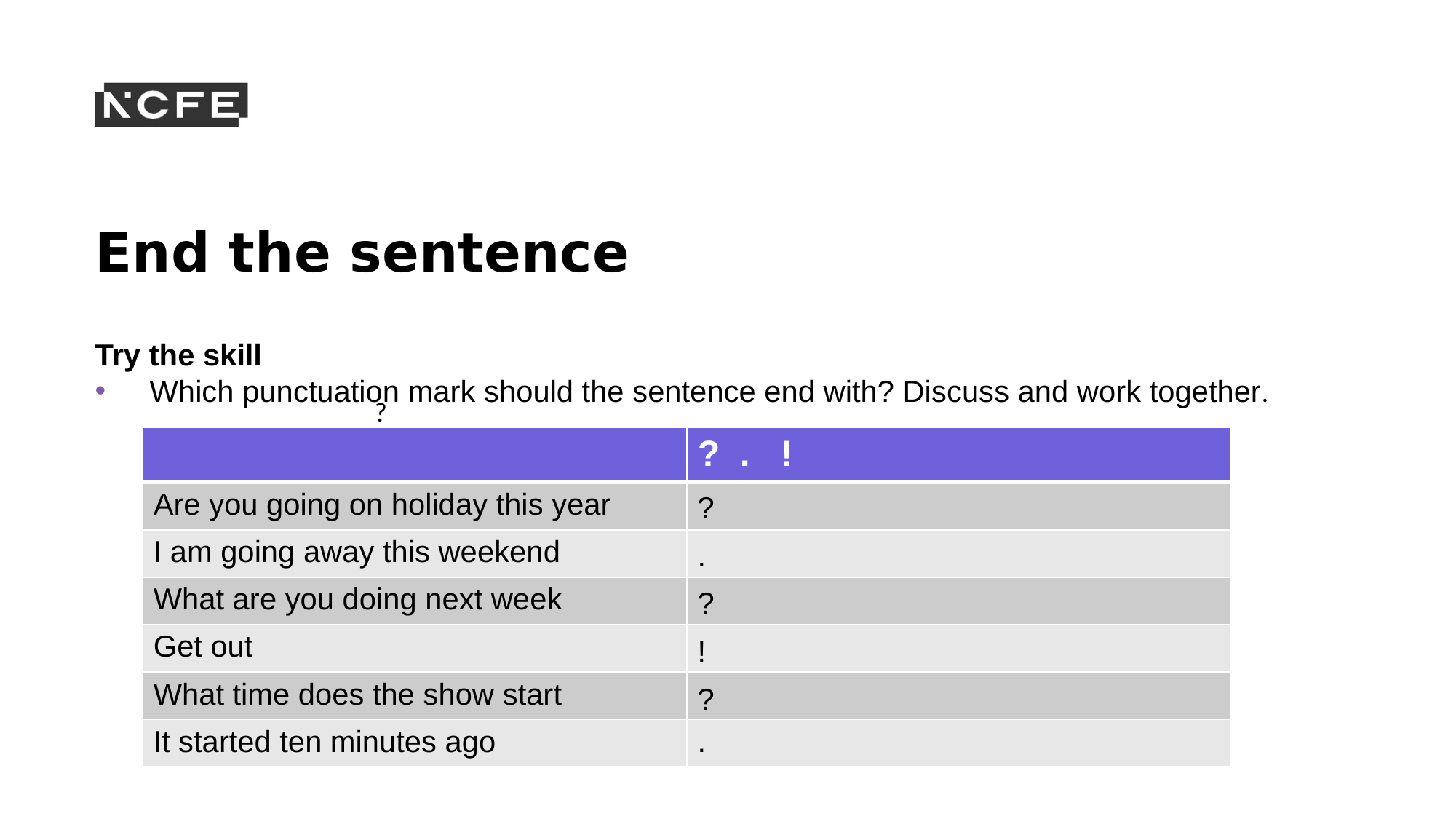

# End the sentence
Try the skill
Which punctuation mark should the sentence end with? Discuss and work together.
?
|  | ? . ! |
| --- | --- |
| Are you going on holiday this year |  |
| I am going away this weekend |  |
| What are you doing next week |  |
| Get out |  |
| What time does the show start |  |
| It started ten minutes ago |  |
?
.
?
!
?
.